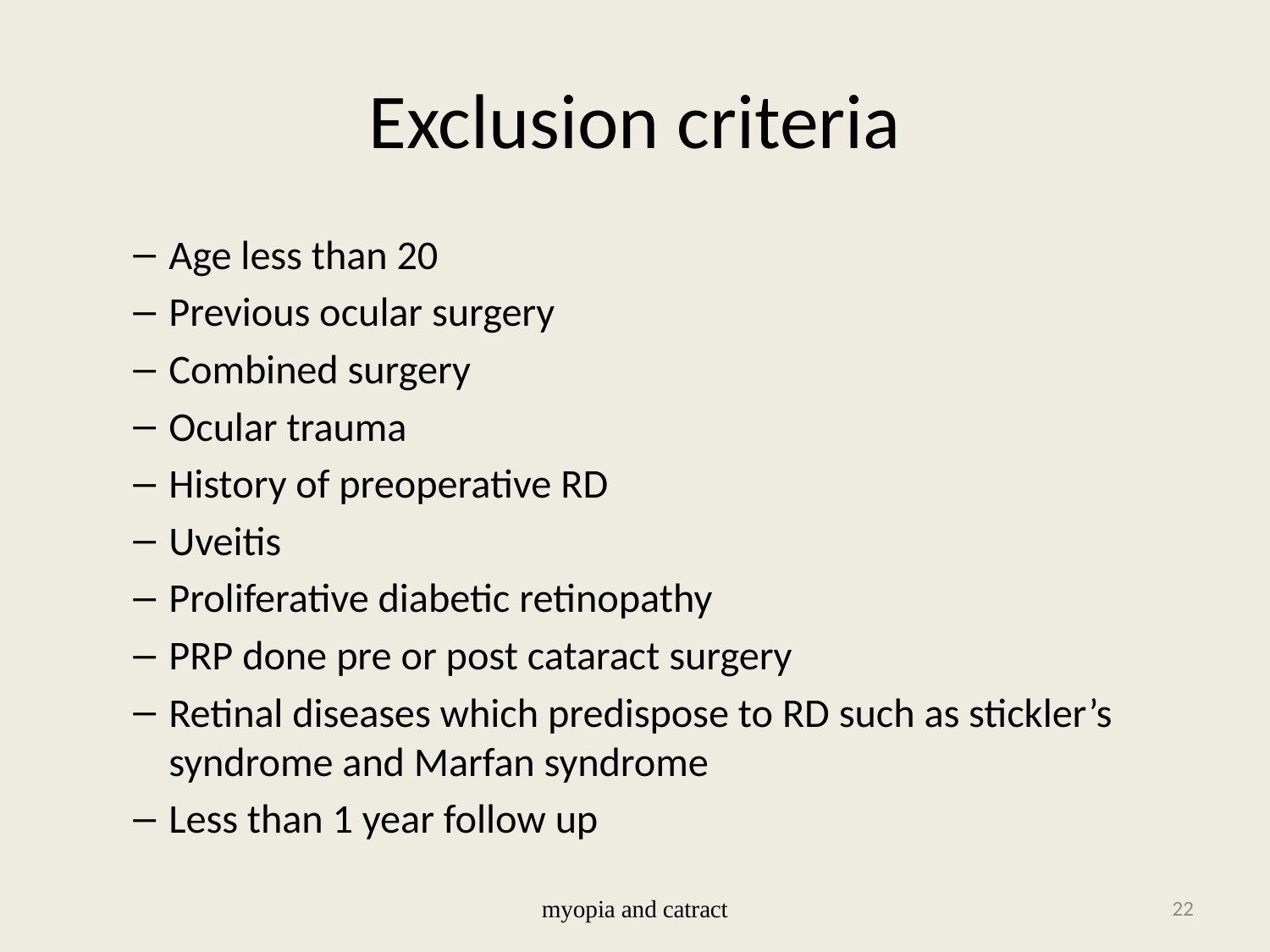

# Exclusion criteria
Age less than 20
Previous ocular surgery
Combined surgery
Ocular trauma
History of preoperative RD
Uveitis
Proliferative diabetic retinopathy
PRP done pre or post cataract surgery
Retinal diseases which predispose to RD such as stickler’s syndrome and Marfan syndrome
Less than 1 year follow up
myopia and catract
22